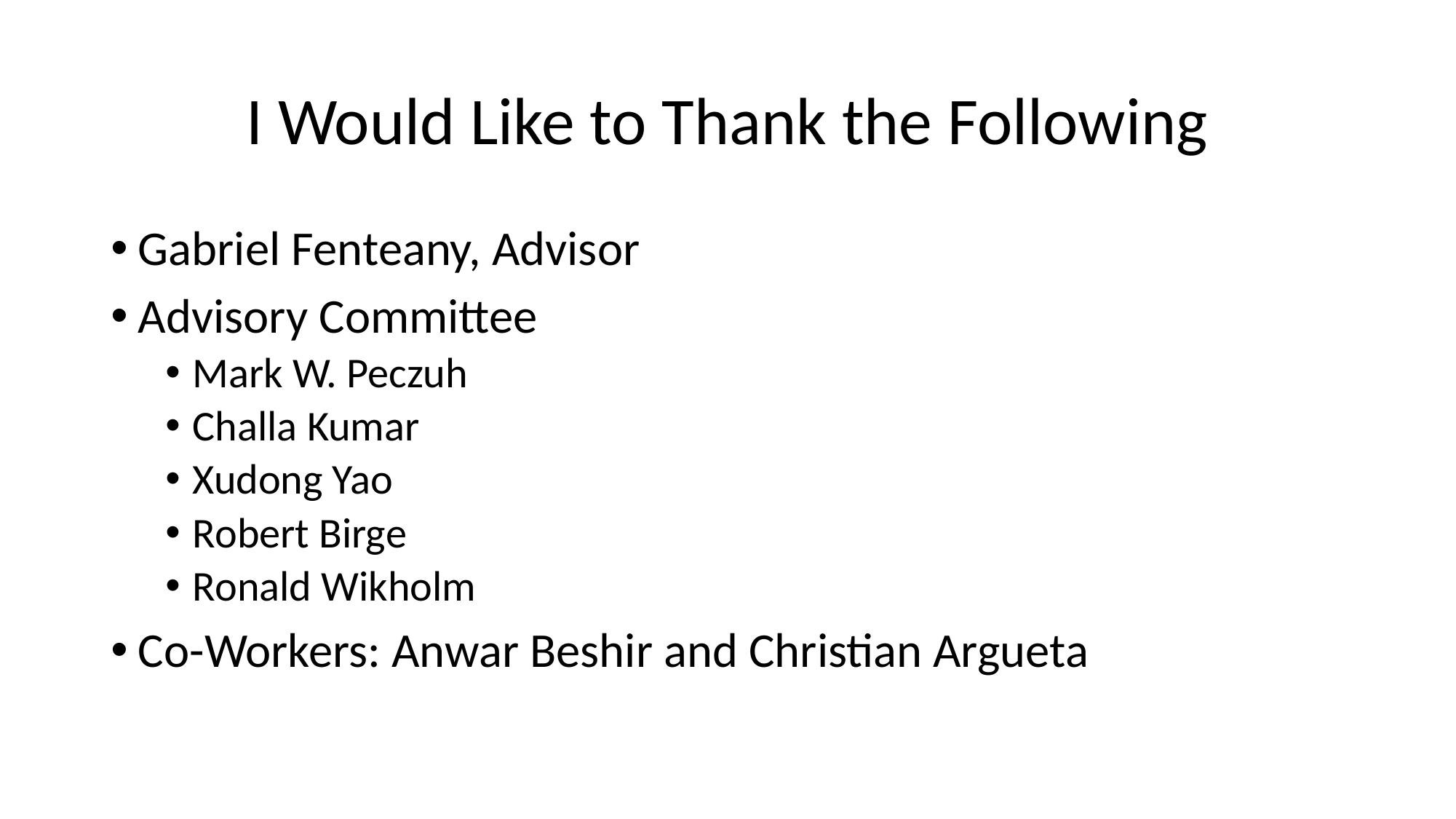

# I Would Like to Thank the Following
Gabriel Fenteany, Advisor
Advisory Committee
Mark W. Peczuh
Challa Kumar
Xudong Yao
Robert Birge
Ronald Wikholm
Co-Workers: Anwar Beshir and Christian Argueta